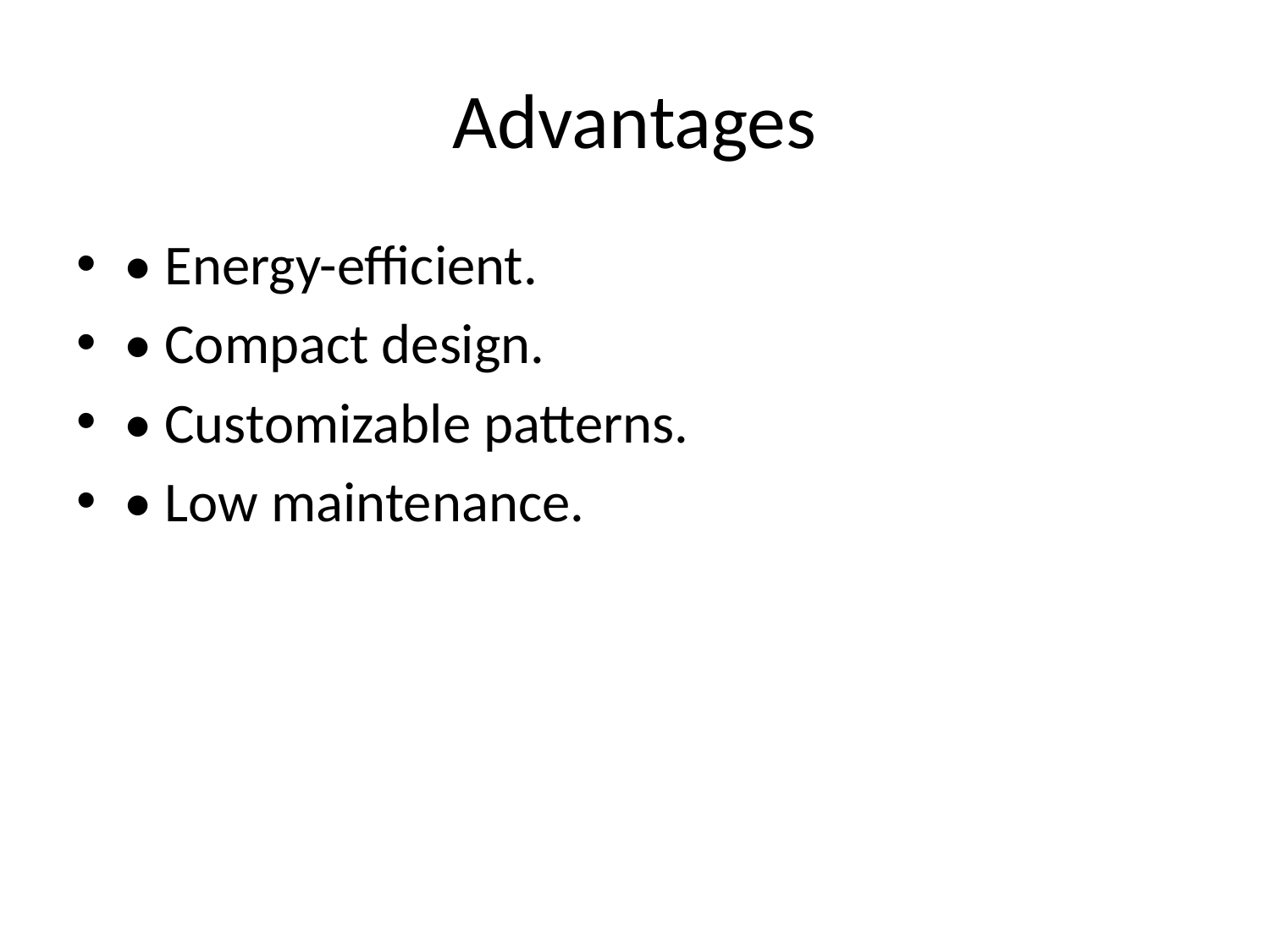

# Advantages
• Energy-efficient.
• Compact design.
• Customizable patterns.
• Low maintenance.